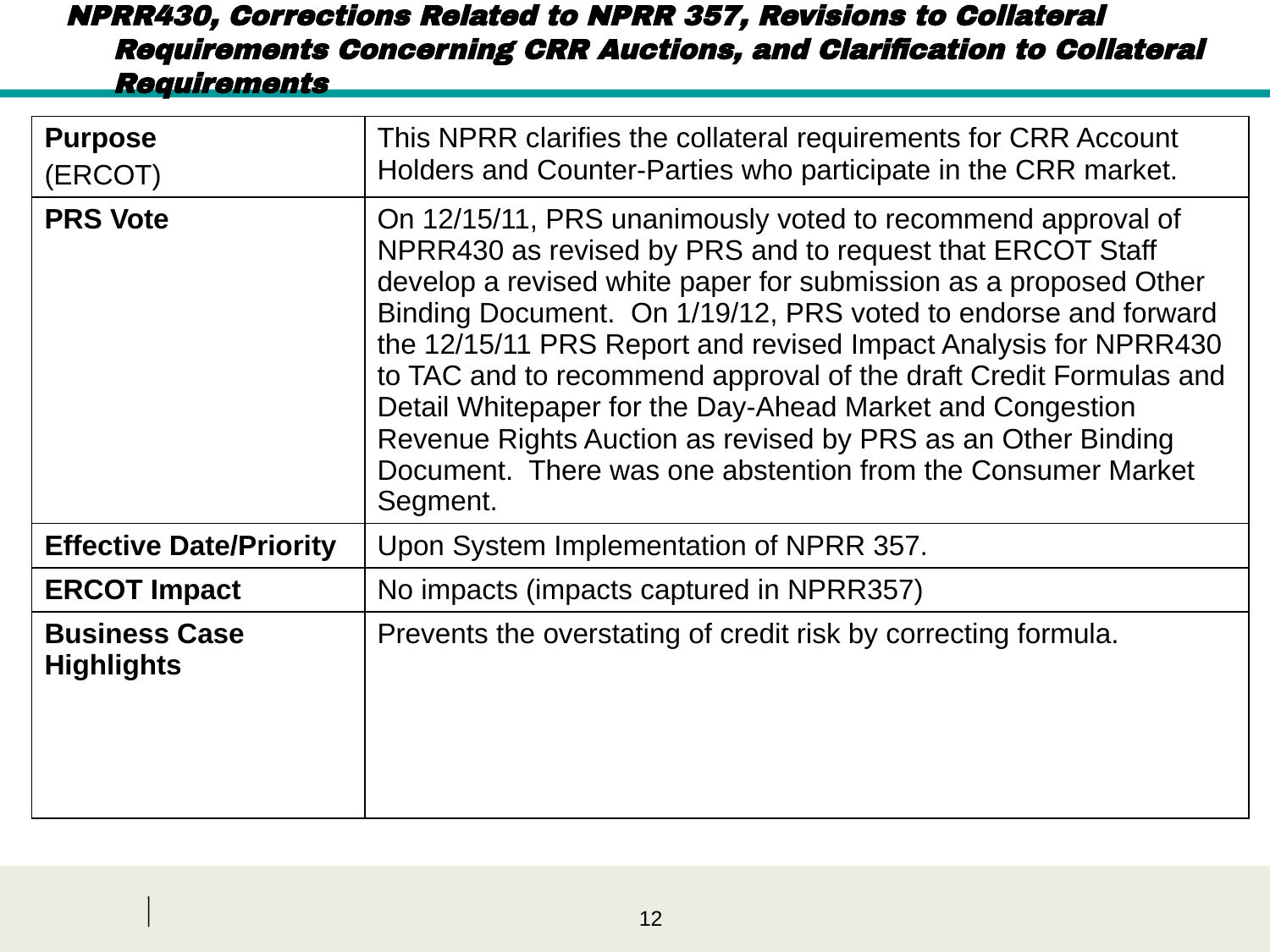

NPRR430, Corrections Related to NPRR 357, Revisions to Collateral Requirements Concerning CRR Auctions, and Clarification to Collateral Requirements
| Purpose (ERCOT) | This NPRR clarifies the collateral requirements for CRR Account Holders and Counter-Parties who participate in the CRR market. |
| --- | --- |
| PRS Vote | On 12/15/11, PRS unanimously voted to recommend approval of NPRR430 as revised by PRS and to request that ERCOT Staff develop a revised white paper for submission as a proposed Other Binding Document. On 1/19/12, PRS voted to endorse and forward the 12/15/11 PRS Report and revised Impact Analysis for NPRR430 to TAC and to recommend approval of the draft Credit Formulas and Detail Whitepaper for the Day-Ahead Market and Congestion Revenue Rights Auction as revised by PRS as an Other Binding Document. There was one abstention from the Consumer Market Segment. |
| Effective Date/Priority | Upon System Implementation of NPRR 357. |
| ERCOT Impact | No impacts (impacts captured in NPRR357) |
| Business Case Highlights | Prevents the overstating of credit risk by correcting formula. |